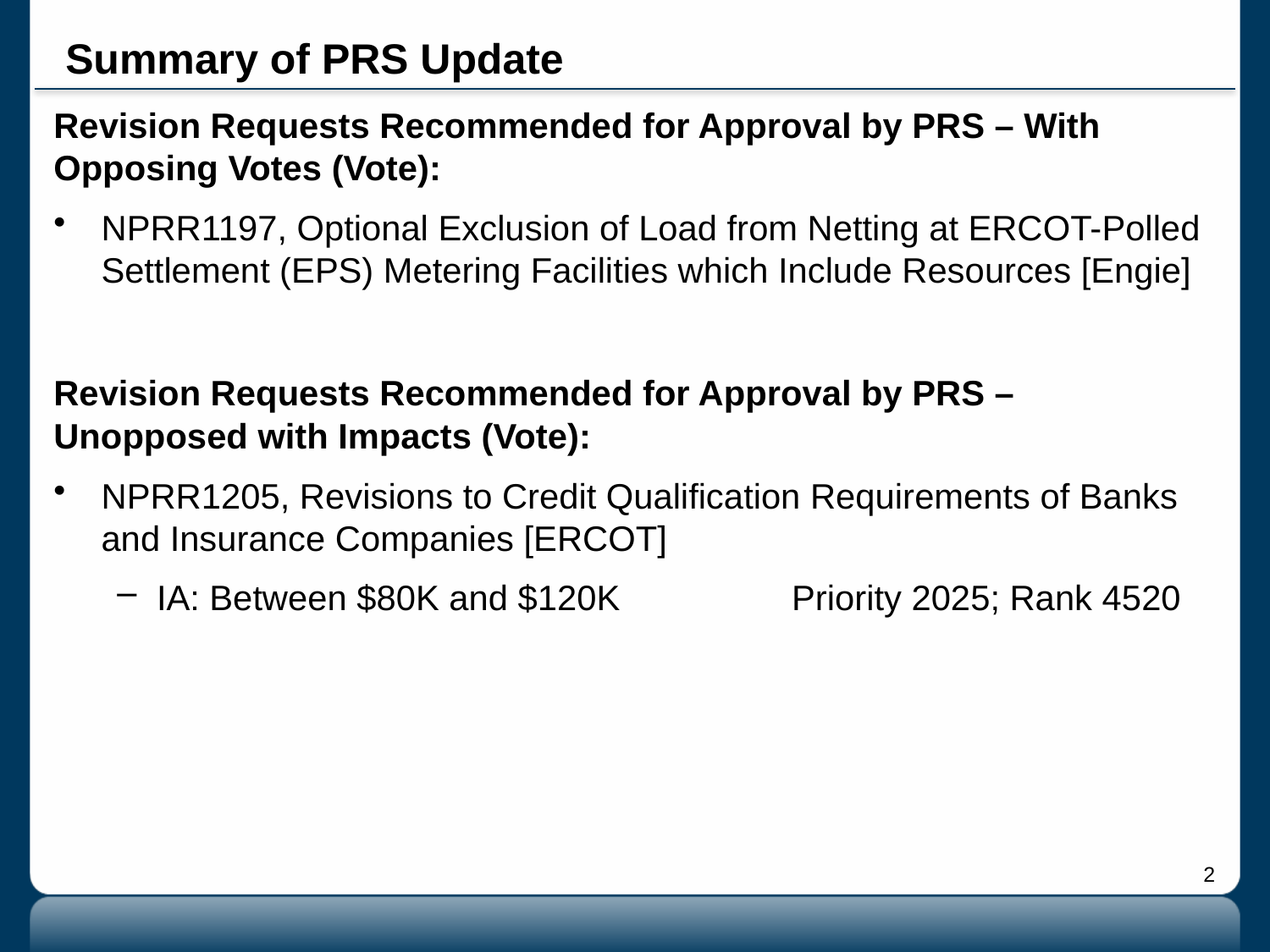

# Summary of PRS Update
Revision Requests Recommended for Approval by PRS – With Opposing Votes (Vote):
NPRR1197, Optional Exclusion of Load from Netting at ERCOT-Polled Settlement (EPS) Metering Facilities which Include Resources [Engie]

Revision Requests Recommended for Approval by PRS – Unopposed with Impacts (Vote):
NPRR1205, Revisions to Credit Qualification Requirements of Banks and Insurance Companies [ERCOT]
IA: Between $80K and $120K		Priority 2025; Rank 4520